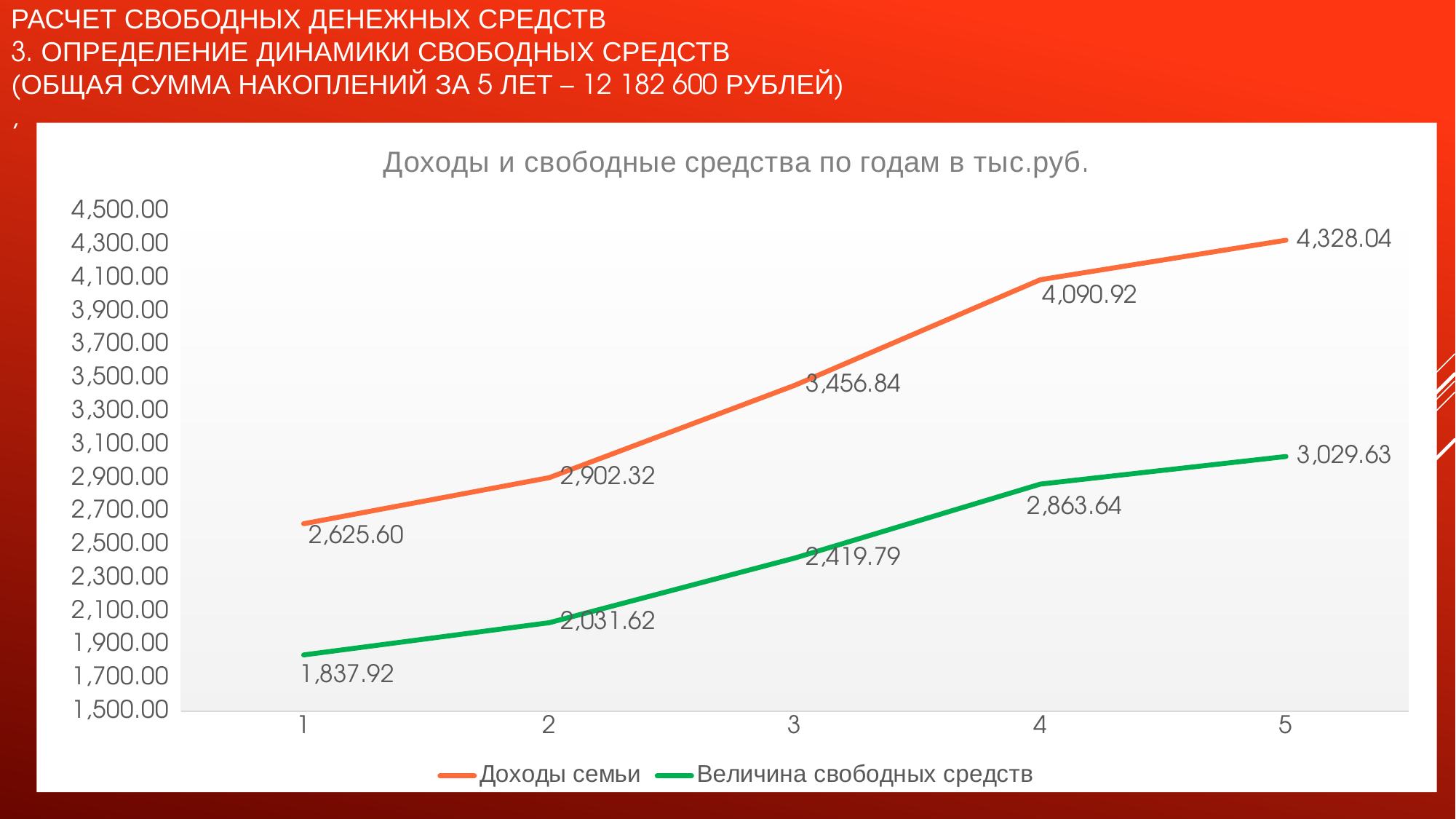

# Расчет свободных денежных средств 3. определение динамики свободных средств (общая сумма накоплений за 5 лет – 12 182 600 рублей) ,

### Chart: Доходы и свободные средства по годам в тыс.руб.

| Category | Доходы семьи |  |
|---|---|---|